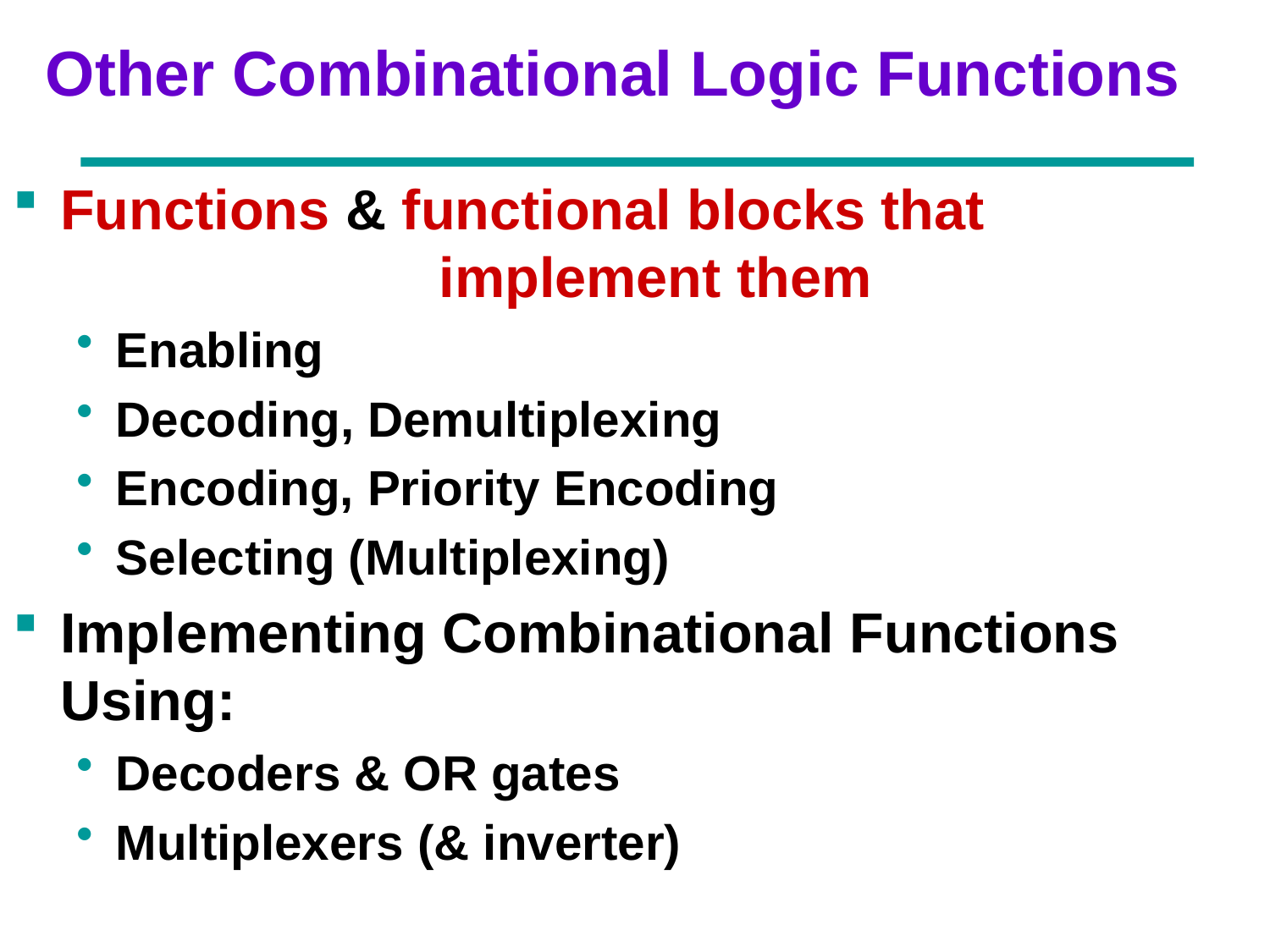

# Other Combinational Logic Functions
Functions & functional blocks that  				        implement them
Enabling
Decoding, Demultiplexing
Encoding, Priority Encoding
Selecting (Multiplexing)
Implementing Combinational Functions Using:
Decoders & OR gates
Multiplexers (& inverter)
Chapter 3 - Part 1        42